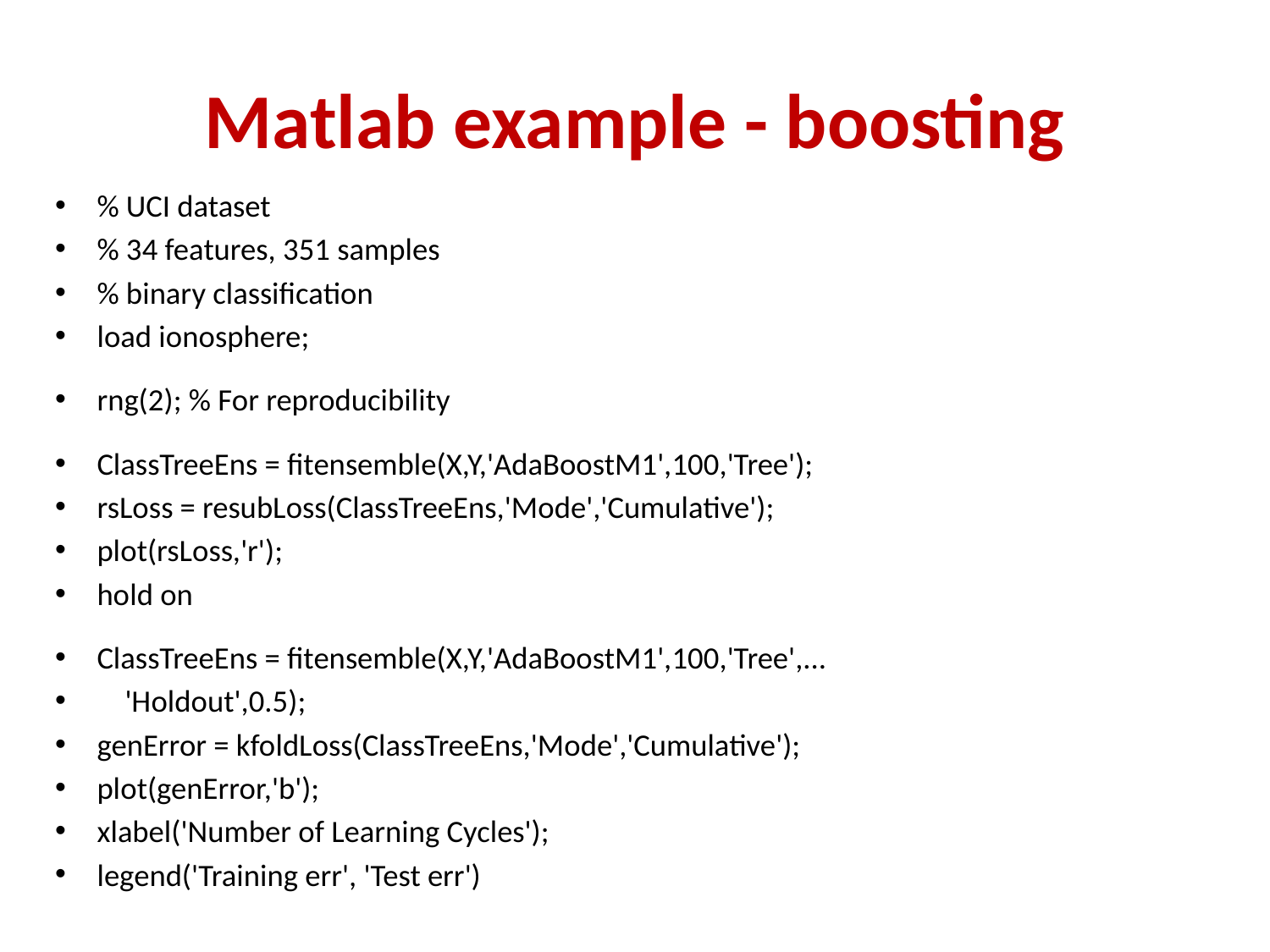

# Matlab example - boosting
% UCI dataset
% 34 features, 351 samples
% binary classification
load ionosphere;

rng(2); % For reproducibility

ClassTreeEns = fitensemble(X,Y,'AdaBoostM1',100,'Tree');
rsLoss = resubLoss(ClassTreeEns,'Mode','Cumulative');
plot(rsLoss,'r');
hold on

ClassTreeEns = fitensemble(X,Y,'AdaBoostM1',100,'Tree',...
    'Holdout',0.5);
genError = kfoldLoss(ClassTreeEns,'Mode','Cumulative');
plot(genError,'b');
xlabel('Number of Learning Cycles');
legend('Training err', 'Test err')